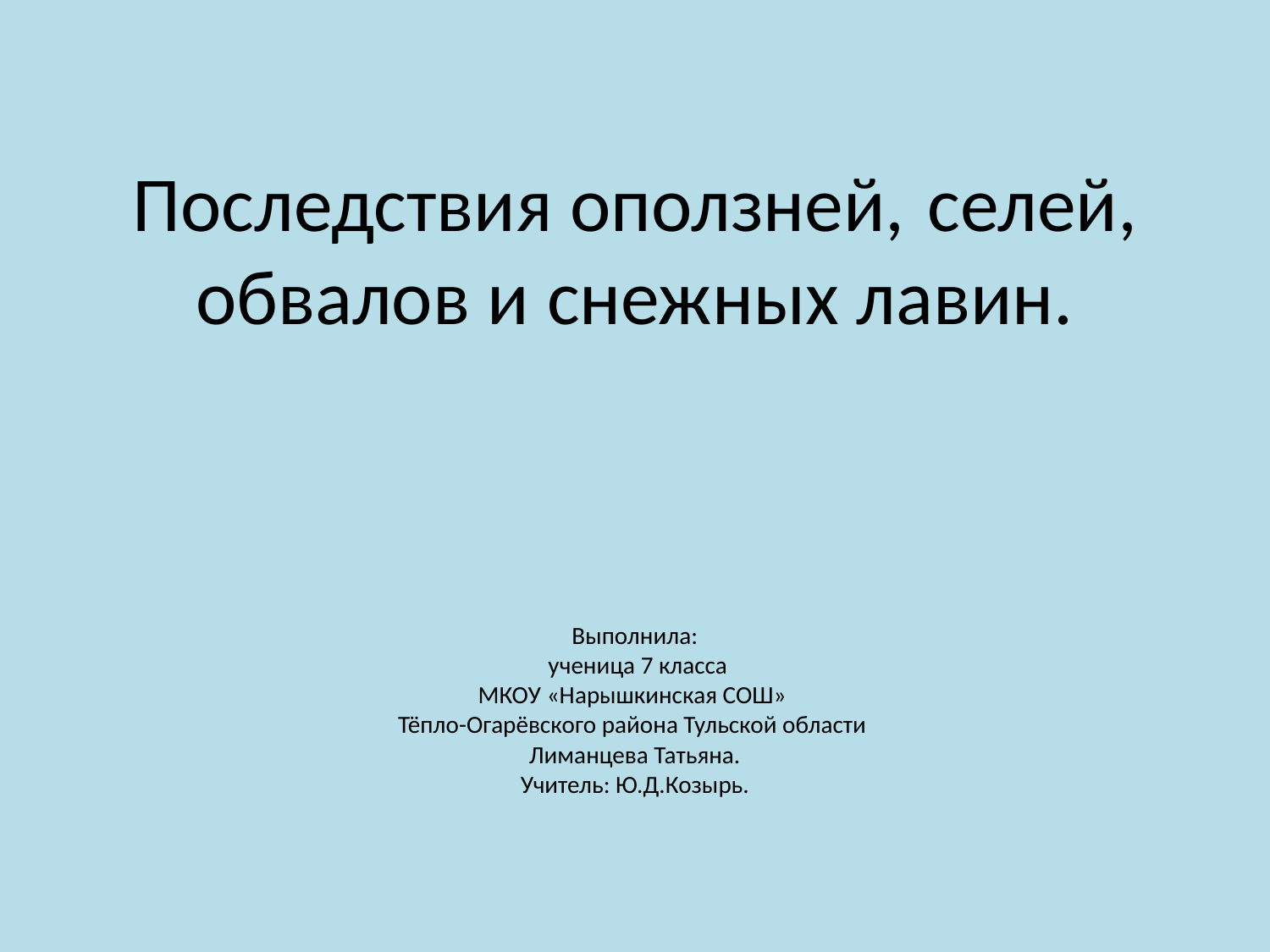

# Последствия оползней, селей, обвалов и снежных лавин. Выполнила: ученица 7 класса МКОУ «Нарышкинская СОШ» Тёпло-Огарёвского района Тульской области Лиманцева Татьяна. Учитель: Ю.Д.Козырь.